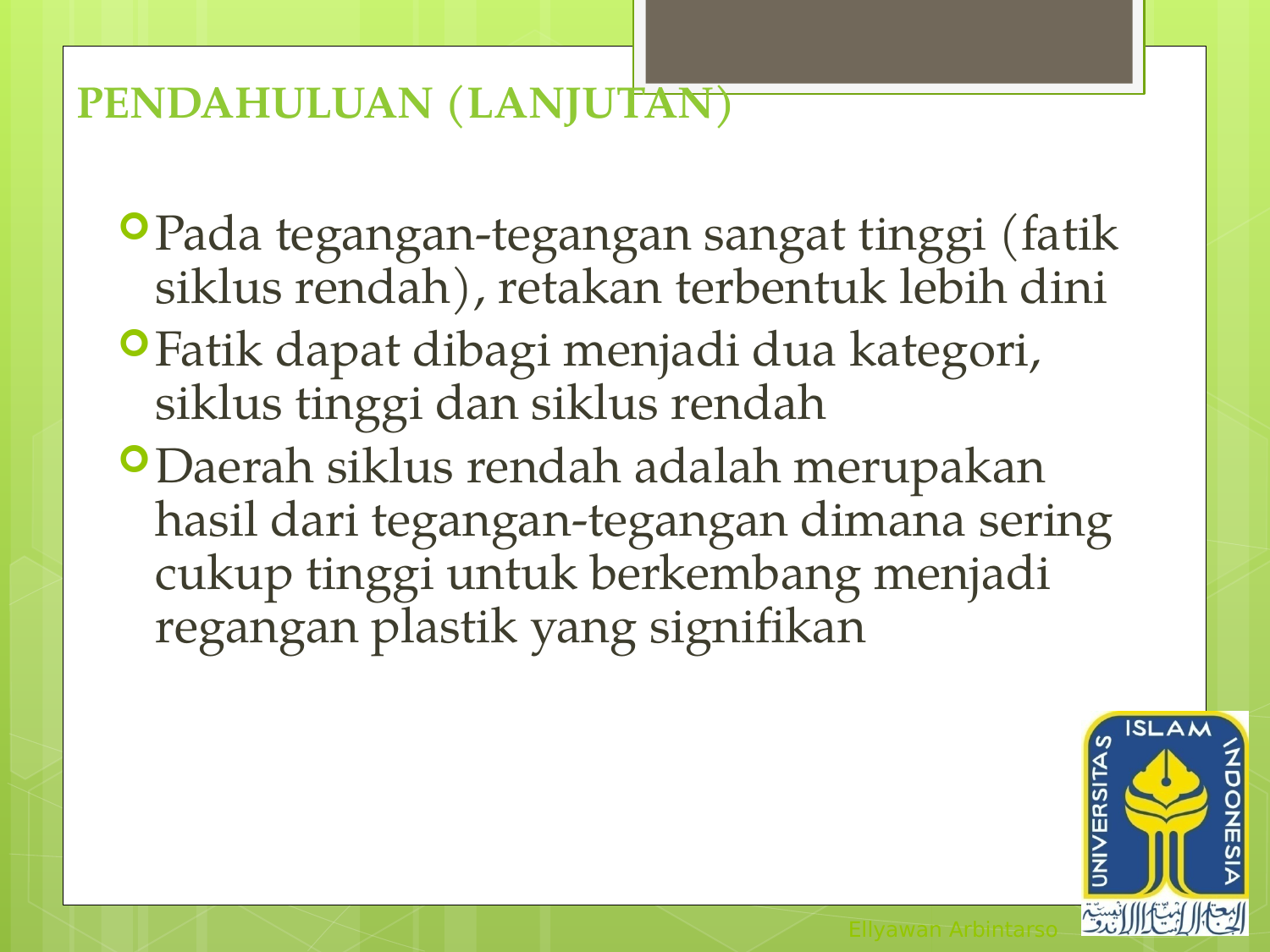

# Pendahuluan (lanjutan)
Pada tegangan-tegangan sangat tinggi (fatik siklus rendah), retakan terbentuk lebih dini
Fatik dapat dibagi menjadi dua kategori, siklus tinggi dan siklus rendah
Daerah siklus rendah adalah merupakan hasil dari tegangan-tegangan dimana sering cukup tinggi untuk berkembang menjadi regangan plastik yang signifikan

Ellyawan Arbintarso